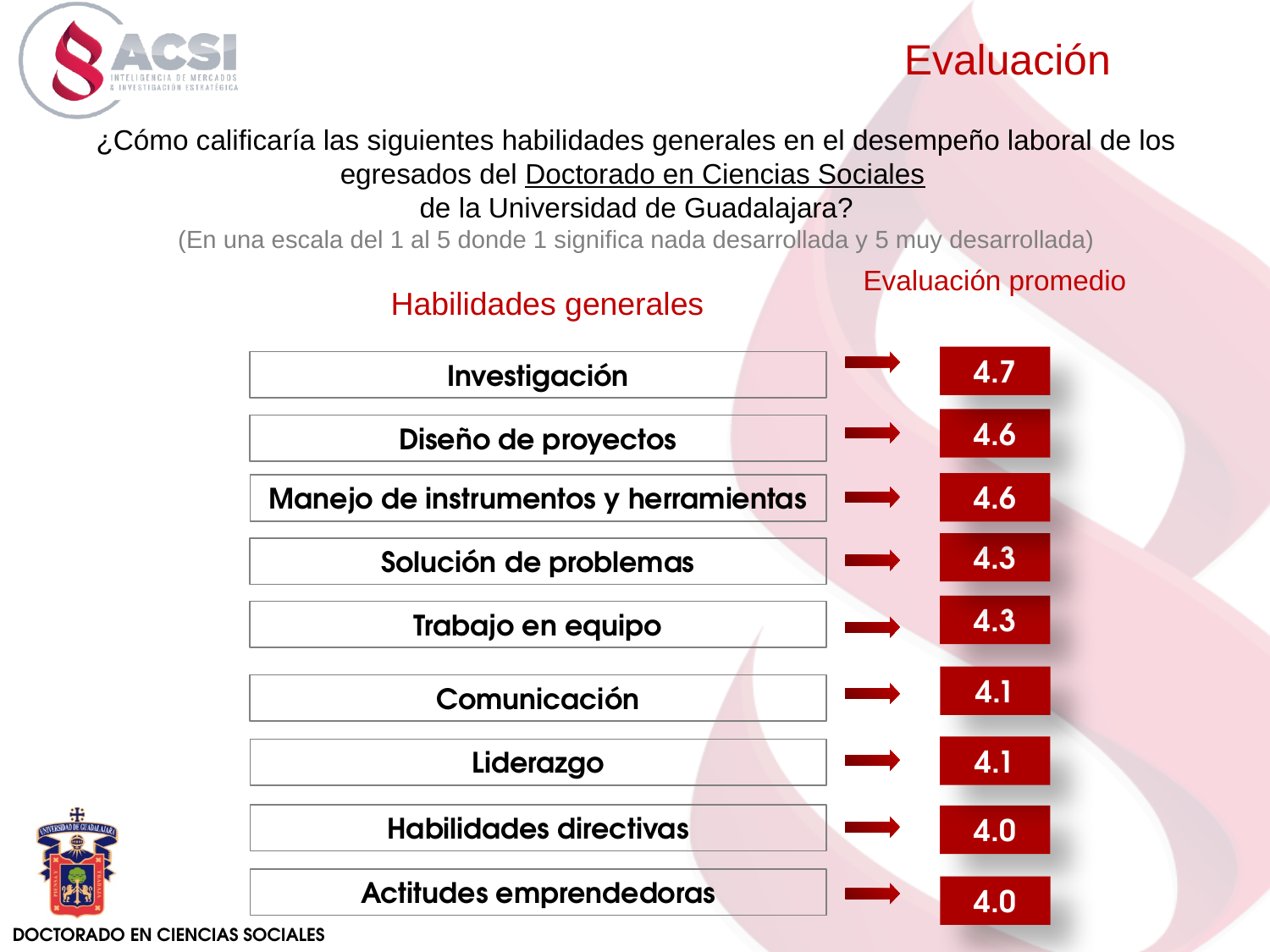

Evaluación
¿Cómo calificaría las siguientes habilidades generales en el desempeño laboral de los egresados del Doctorado en Ciencias Sociales
de la Universidad de Guadalajara?
(En una escala del 1 al 5 donde 1 significa nada desarrollada y 5 muy desarrollada)
Evaluación promedio
Habilidades generales
4.7
Investigación

4.6
Diseño de proyectos

4.6
Manejo de instrumentos y herramientas

4.3
Solución de problemas

4.3
Trabajo en equipo

4.1
Comunicación

4.1
Liderazgo

Habilidades directivas
4.0

Actitudes emprendedoras
4.0